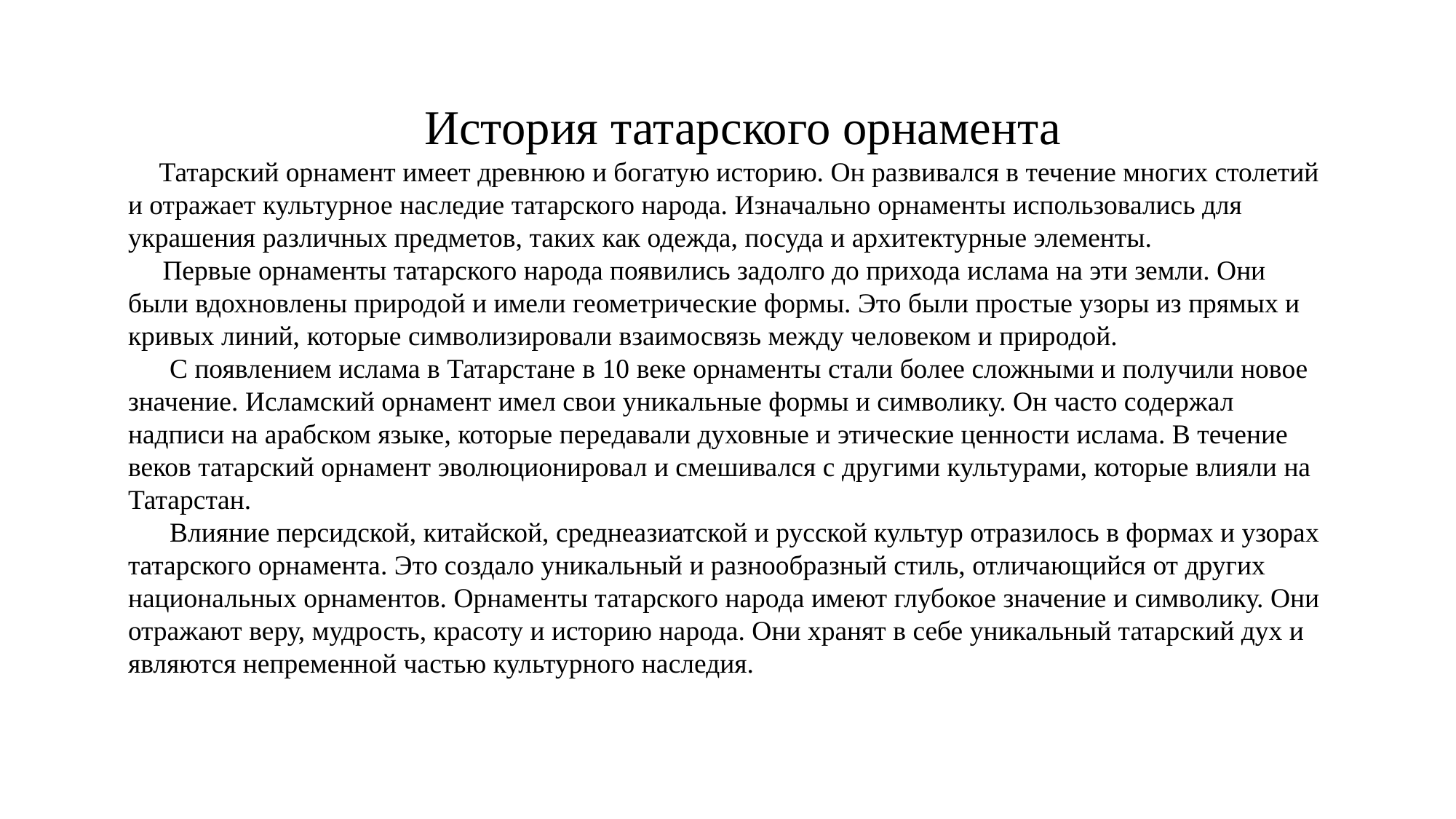

История татарского орнамента
     Татарский орнамент имеет древнюю и богатую историю. Он развивался в течение многих столетий и отражает культурное наследие татарского народа. Изначально орнаменты использовались для украшения различных предметов, таких как одежда, посуда и архитектурные элементы.
     Первые орнаменты татарского народа появились задолго до прихода ислама на эти земли. Они были вдохновлены природой и имели геометрические формы. Это были простые узоры из прямых и кривых линий, которые символизировали взаимосвязь между человеком и природой.
      С появлением ислама в Татарстане в 10 веке орнаменты стали более сложными и получили новое значение. Исламский орнамент имел свои уникальные формы и символику. Он часто содержал надписи на арабском языке, которые передавали духовные и этические ценности ислама. В течение веков татарский орнамент эволюционировал и смешивался с другими культурами, которые влияли на Татарстан.
      Влияние персидской, китайской, среднеазиатской и русской культур отразилось в формах и узорах татарского орнамента. Это создало уникальный и разнообразный стиль, отличающийся от других национальных орнаментов. Орнаменты татарского народа имеют глубокое значение и символику. Они отражают веру, мудрость, красоту и историю народа. Они хранят в себе уникальный татарский дух и являются непременной частью культурного наследия.